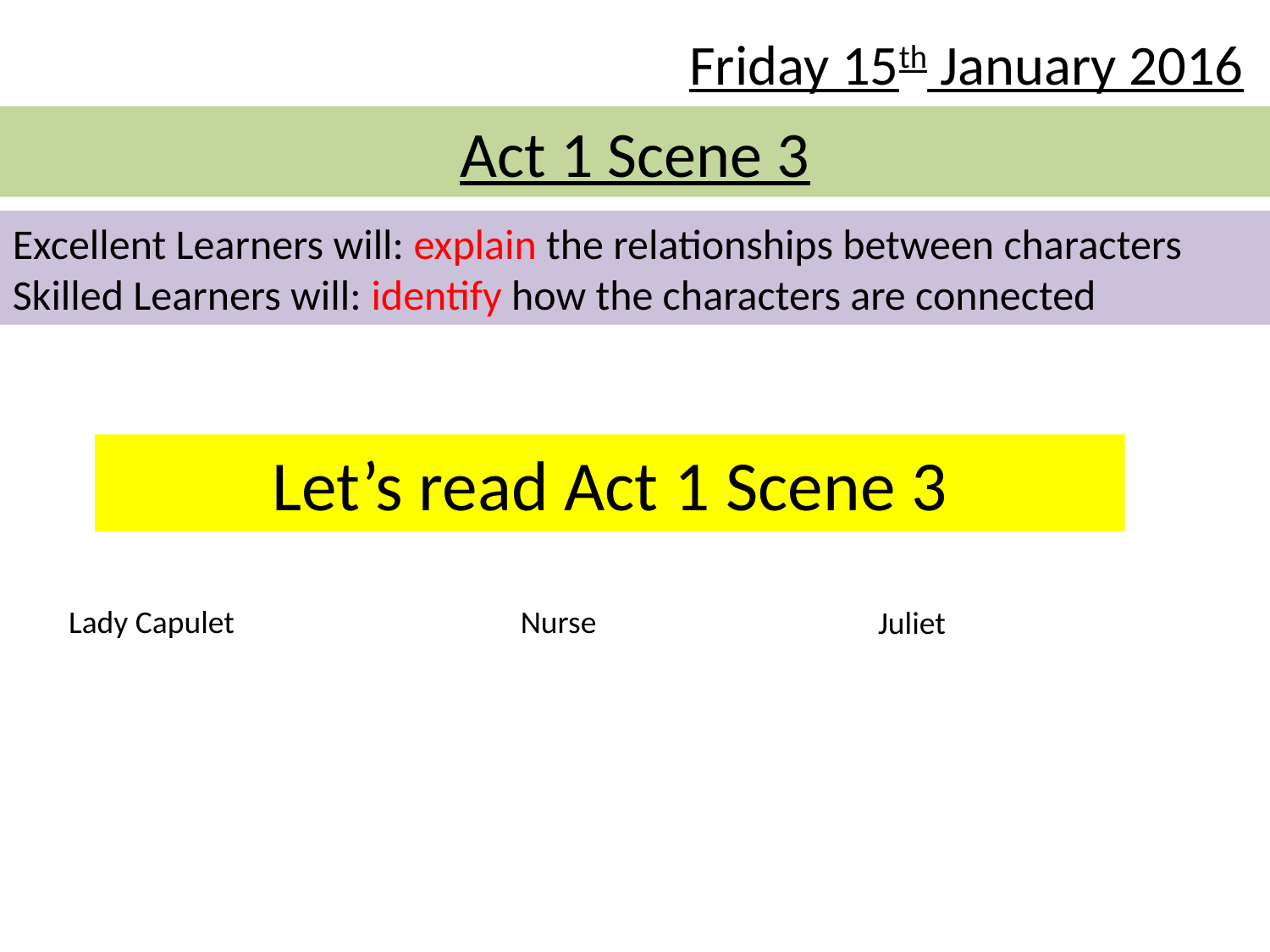

Friday 15th January 2016
# Act 1 Scene 3
Excellent Learners will: explain the relationships between characters
Skilled Learners will: identify how the characters are connected
Let’s read Act 1 Scene 3
Lady Capulet
Nurse
Juliet